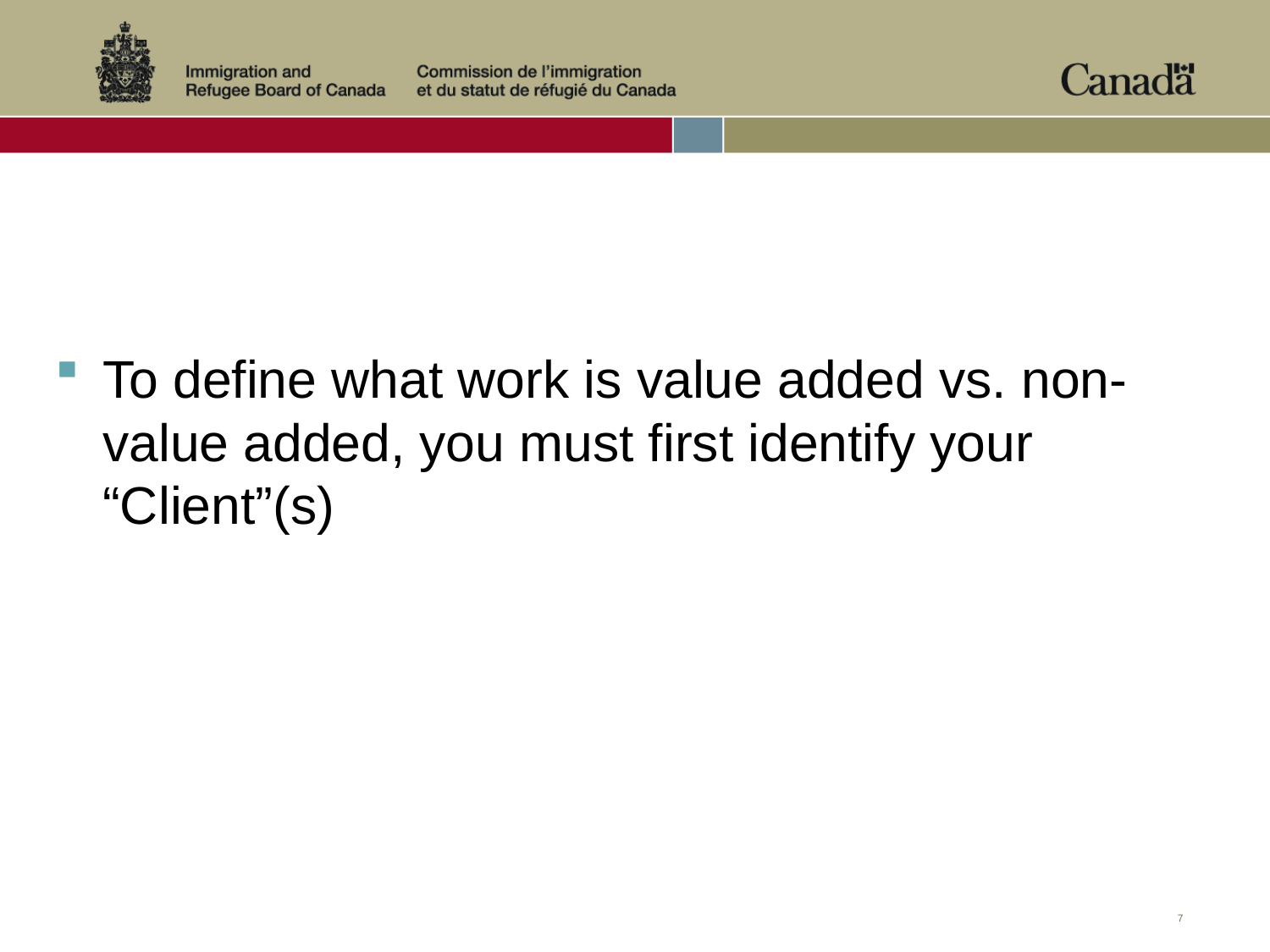

To define what work is value added vs. non-value added, you must first identify your “Client”(s)
7